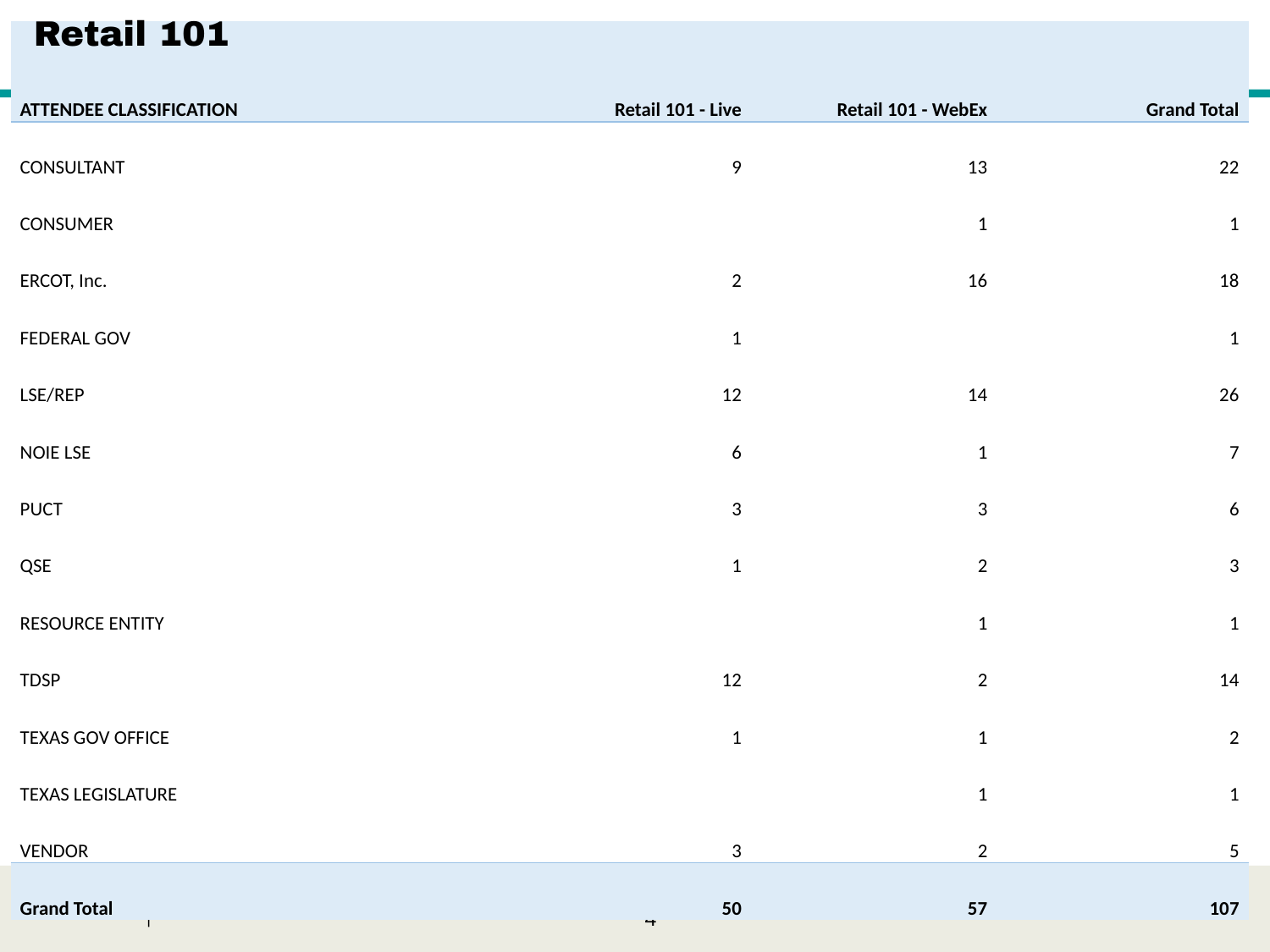

# Retail 101
| ATTENDEE CLASSIFICATION | Retail 101 - Live | Retail 101 - WebEx | Grand Total |
| --- | --- | --- | --- |
| CONSULTANT | 9 | 13 | 22 |
| CONSUMER |  | 1 | 1 |
| ERCOT, Inc. | 2 | 16 | 18 |
| FEDERAL GOV | 1 |  | 1 |
| LSE/REP | 12 | 14 | 26 |
| NOIE LSE | 6 | 1 | 7 |
| PUCT | 3 | 3 | 6 |
| QSE | 1 | 2 | 3 |
| RESOURCE ENTITY |  | 1 | 1 |
| TDSP | 12 | 2 | 14 |
| TEXAS GOV OFFICE | 1 | 1 | 2 |
| TEXAS LEGISLATURE |  | 1 | 1 |
| VENDOR | 3 | 2 | 5 |
| Grand Total | 50 | 57 | 107 |